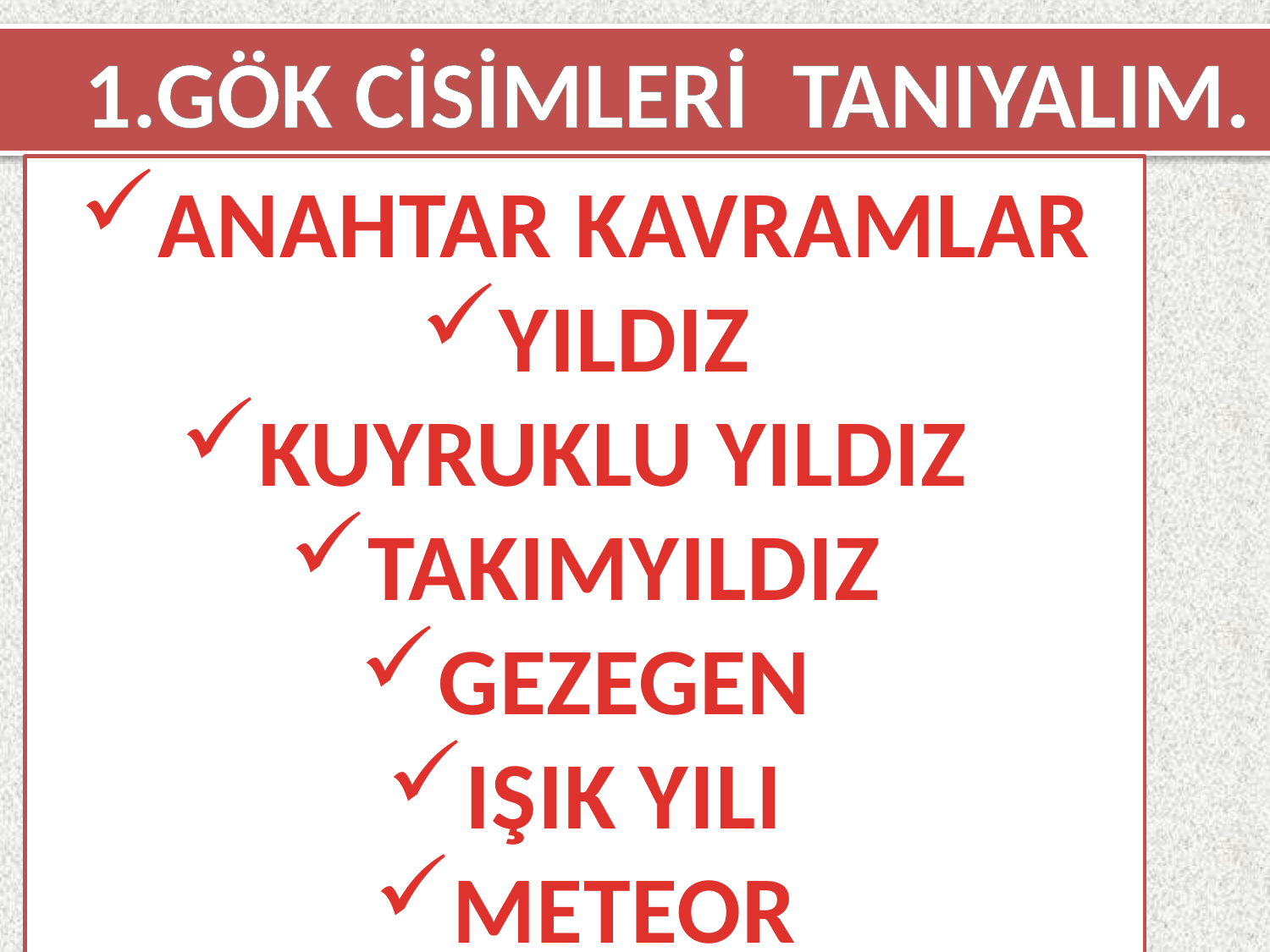

1.GÖK CİSİMLERİ  TANIYALIM.
ANAHTAR KAVRAMLAR
YILDIZ
KUYRUKLU YILDIZ
TAKIMYILDIZ
GEZEGEN
IŞIK YILI
METEOR